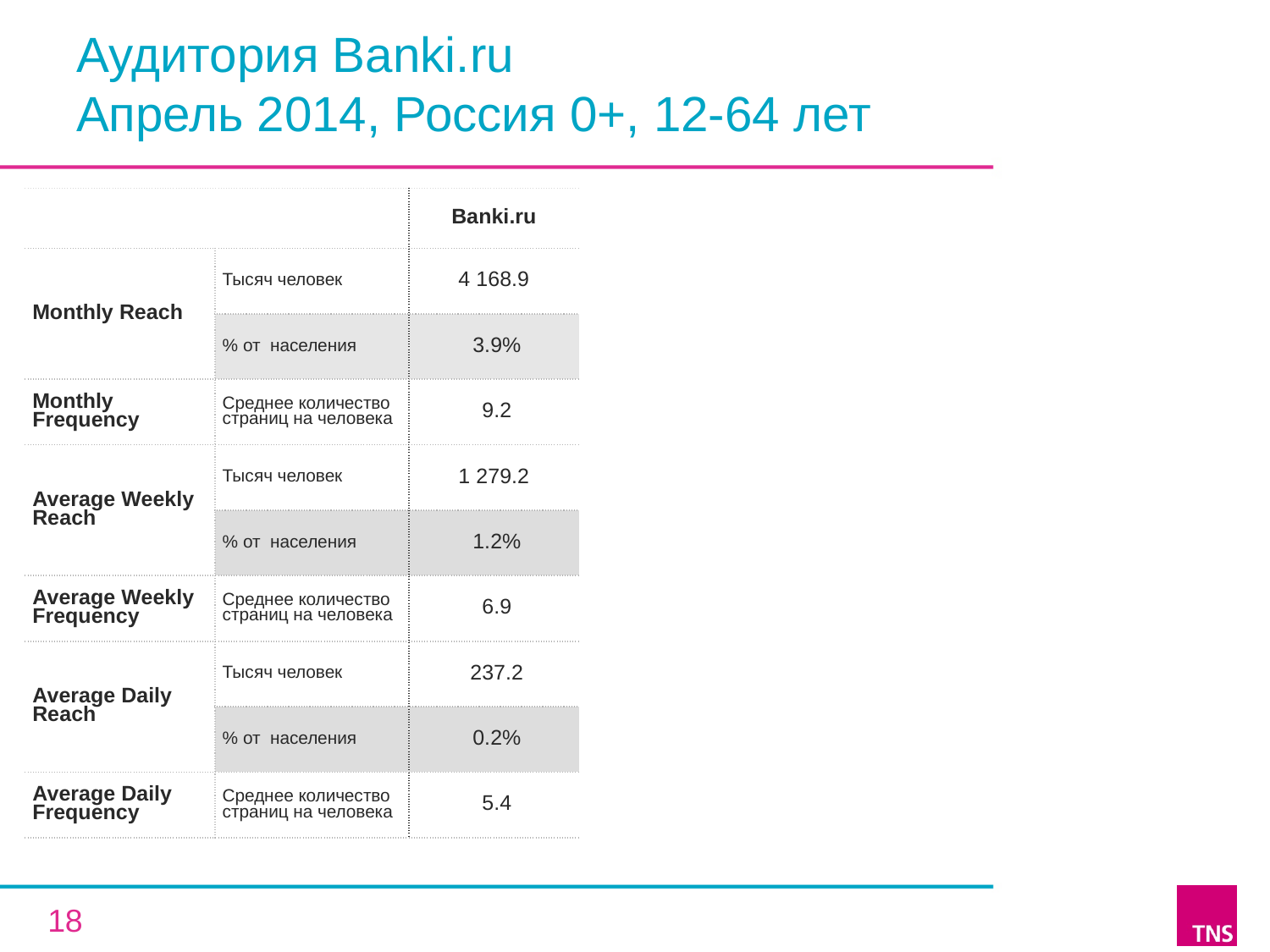

# Аудитория Banki.ru Апрель 2014, Россия 0+, 12-64 лет
|  |  | Banki.ru |
| --- | --- | --- |
| Monthly Reach | Тысяч человек | 4 168.9 |
|  | % от населения | 3.9% |
| Monthly Frequency | Среднее количество страниц на человека | 9.2 |
| Average Weekly Reach | Тысяч человек | 1 279.2 |
|  | % от населения | 1.2% |
| Average Weekly Frequency | Среднее количество страниц на человека | 6.9 |
| Average Daily Reach | Тысяч человек | 237.2 |
|  | % от населения | 0.2% |
| Average Daily Frequency | Среднее количество страниц на человека | 5.4 |

18